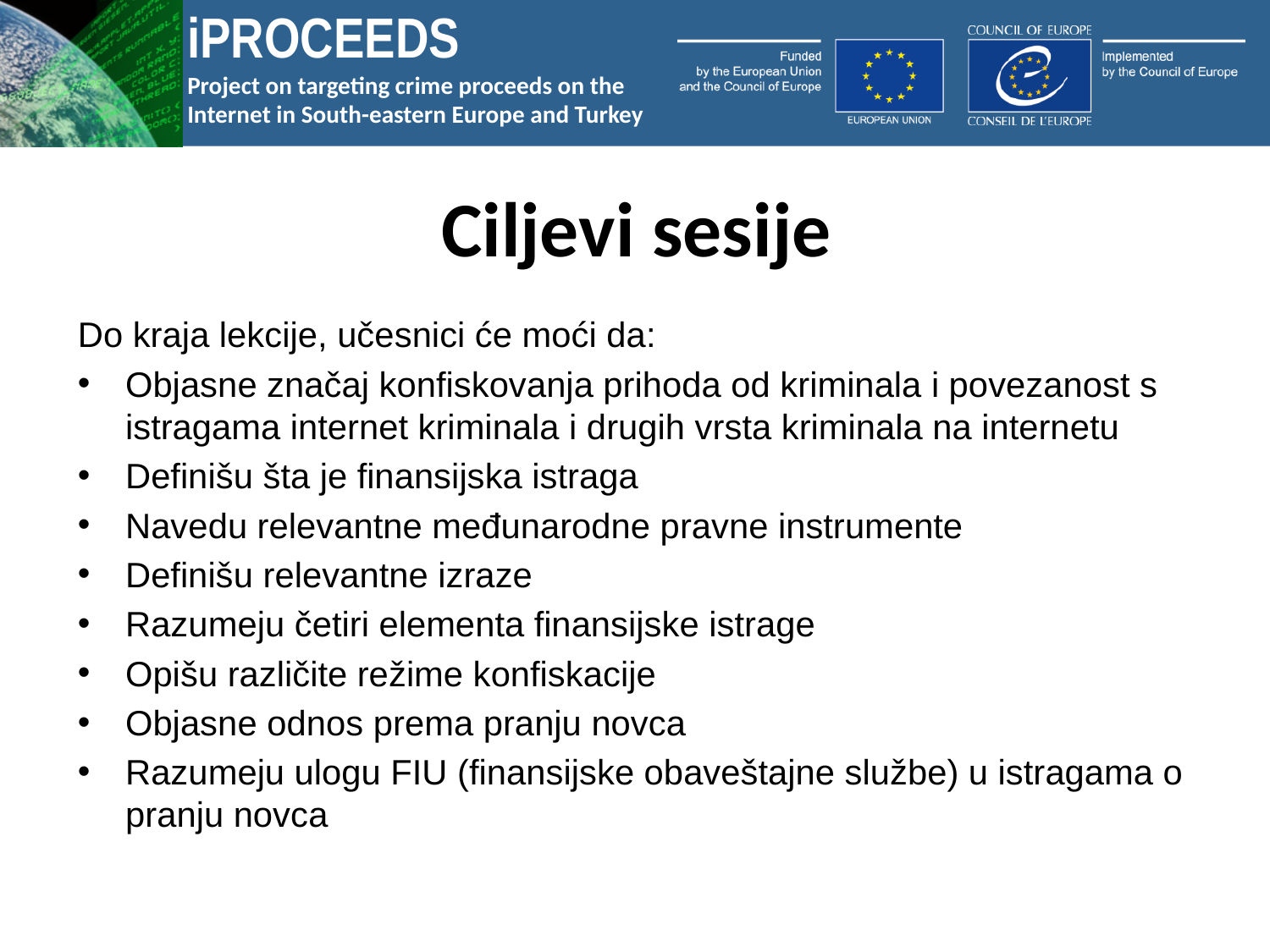

# Ciljevi sesije
Do kraja lekcije, učesnici će moći da:
Objasne značaj konfiskovanja prihoda od kriminala i povezanost s istragama internet kriminala i drugih vrsta kriminala na internetu
Definišu šta je finansijska istraga
Navedu relevantne međunarodne pravne instrumente
Definišu relevantne izraze
Razumeju četiri elementa finansijske istrage
Opišu različite režime konfiskacije
Objasne odnos prema pranju novca
Razumeju ulogu FIU (finansijske obaveštajne službe) u istragama o pranju novca